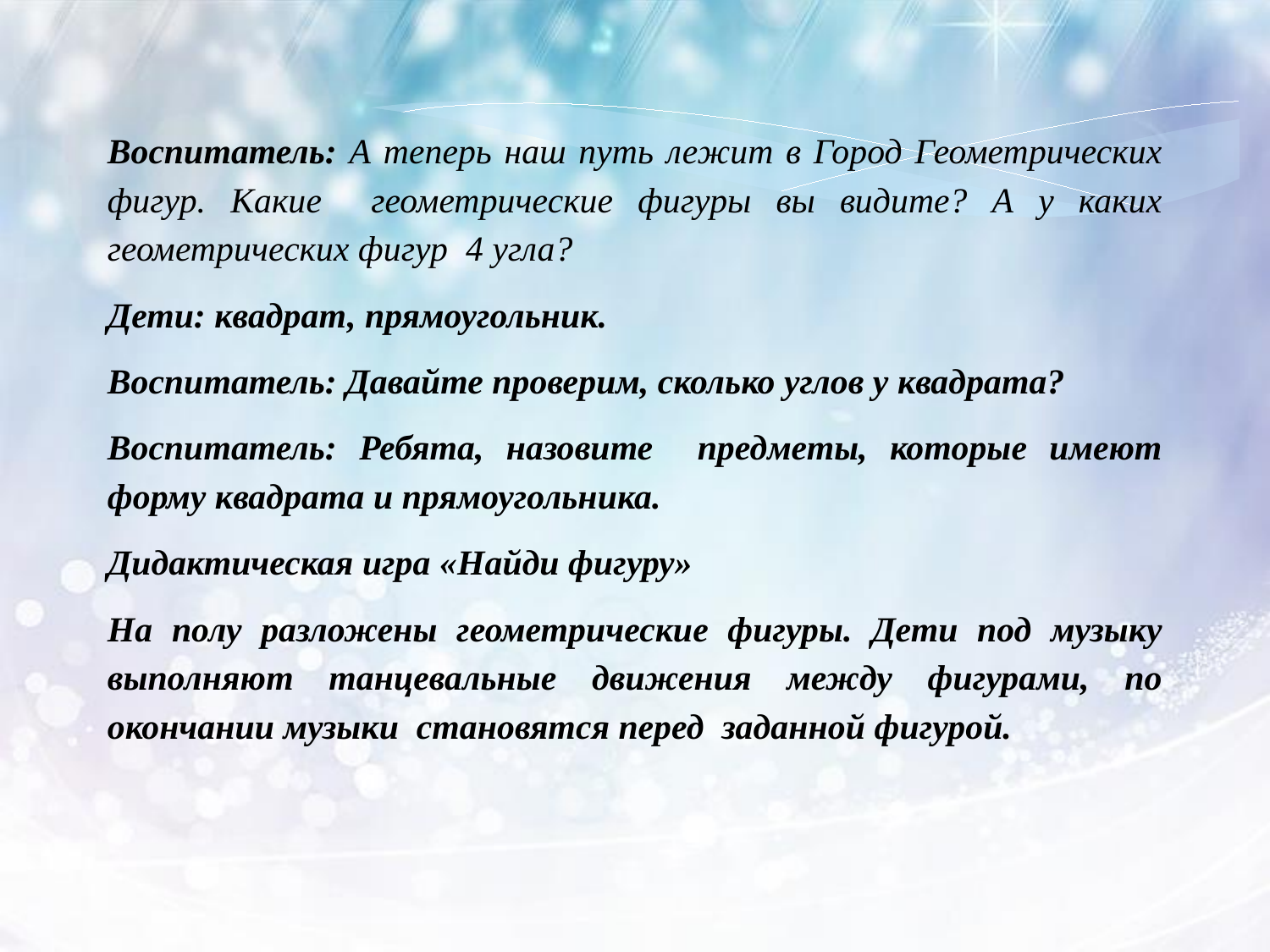

Воспитатель: А теперь наш путь лежит в Город Геометрических фигур. Какие  геометрические фигуры вы видите? А у каких геометрических фигур  4 угла?
Дети: квадрат, прямоугольник.
Воспитатель: Давайте проверим, сколько углов у квадрата?
Воспитатель: Ребята, назовите  предметы, которые имеют форму квадрата и прямоугольника.
Дидактическая игра «Найди фигуру»
На полу разложены геометрические фигуры. Дети под музыку выполняют танцевальные движения между фигурами, по окончании музыки  становятся перед  заданной фигурой.